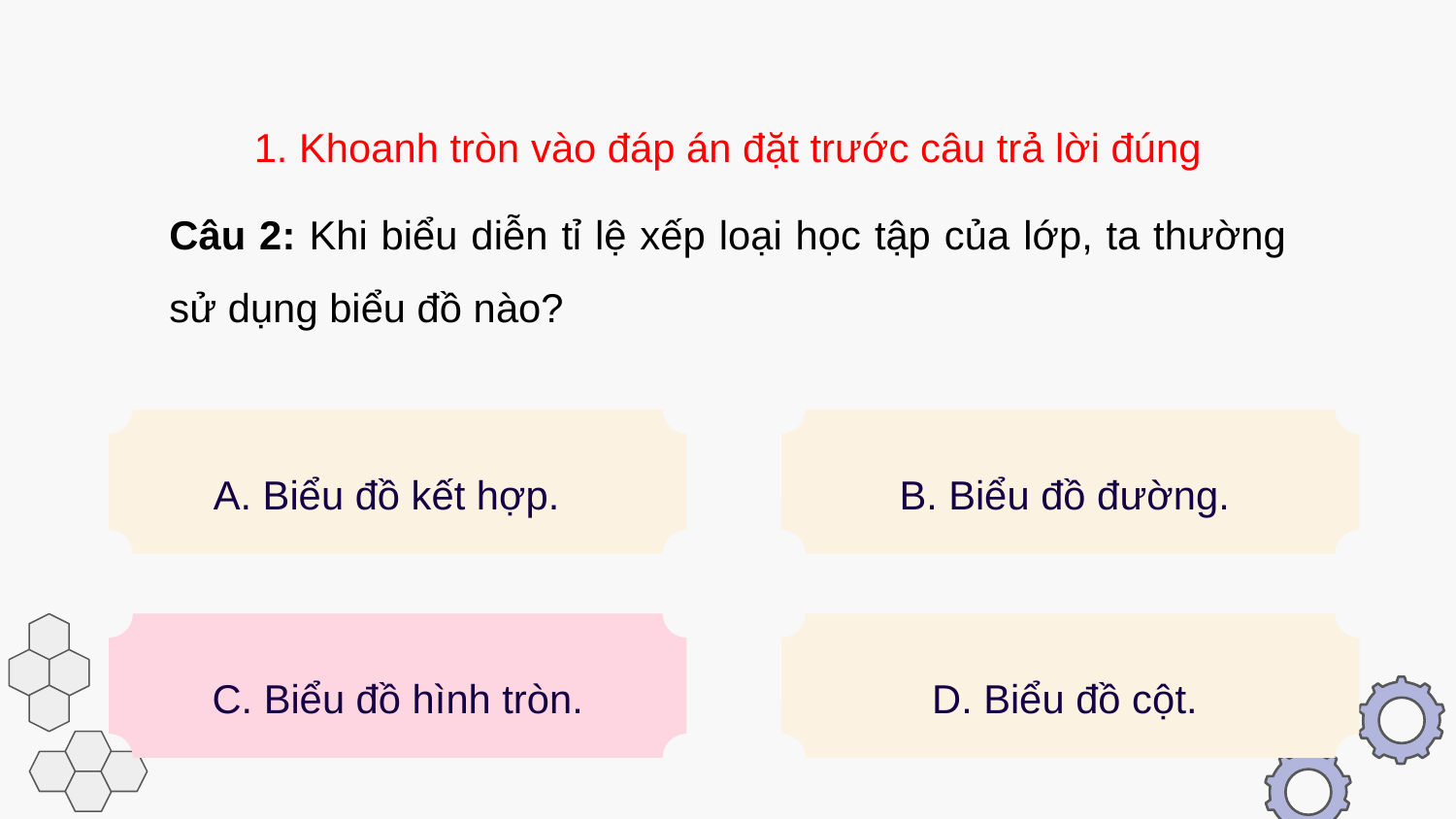

1. Khoanh tròn vào đáp án đặt trước câu trả lời đúng
Câu 2: Khi biểu diễn tỉ lệ xếp loại học tập của lớp, ta thường sử dụng biểu đồ nào?
B. Biểu đồ đường.
A. Biểu đồ kết hợp.
C. Biểu đồ hình tròn.
D. Biểu đồ cột.
C. Biểu đồ hình tròn.